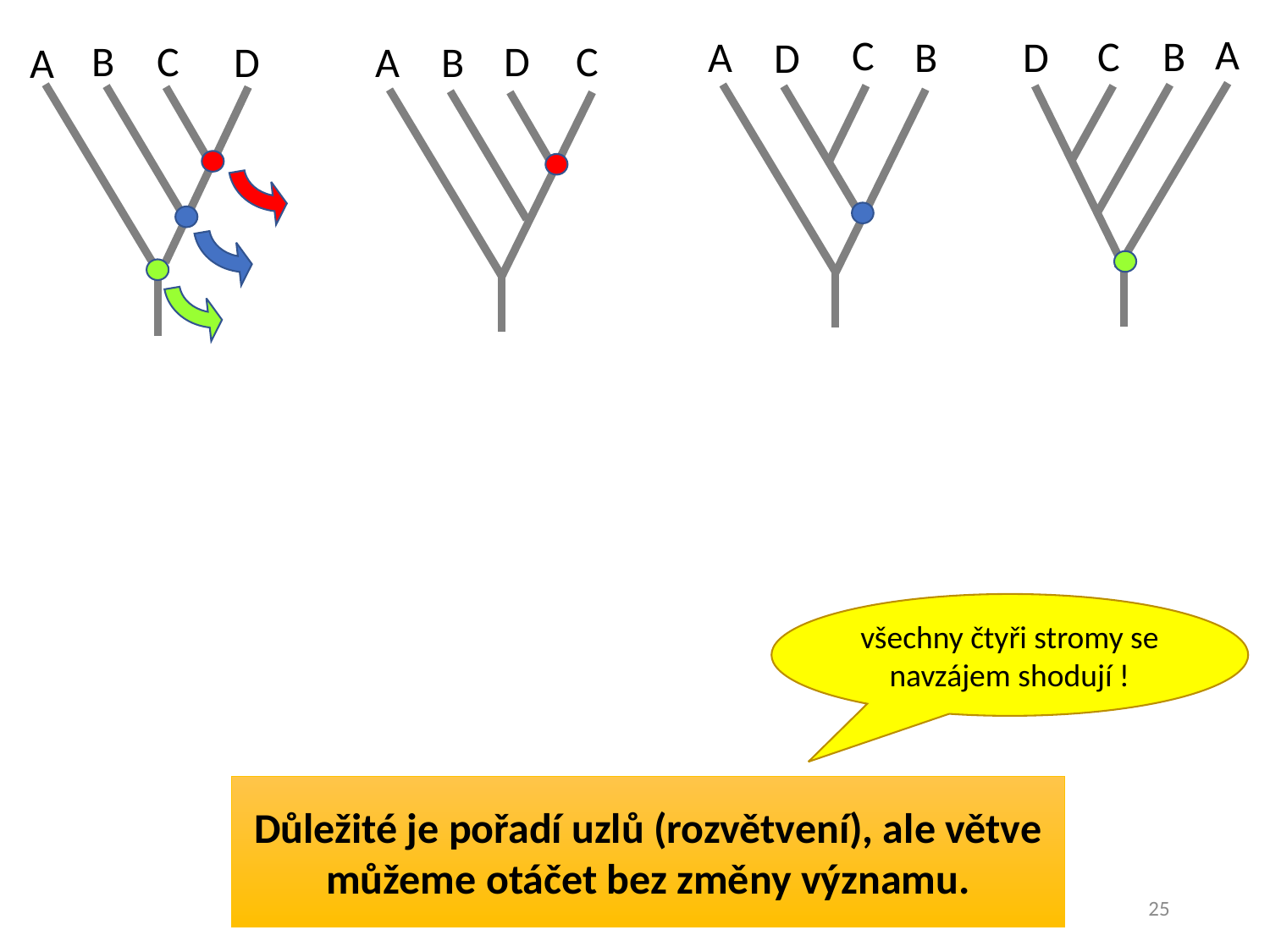

A
B
C
D

C
A
B
D

C
B
D
A

D
C
B
A

všechny čtyři stromy se navzájem shodují !
Důležité je pořadí uzlů (rozvětvení), ale větve můžeme otáčet bez změny významu.
25